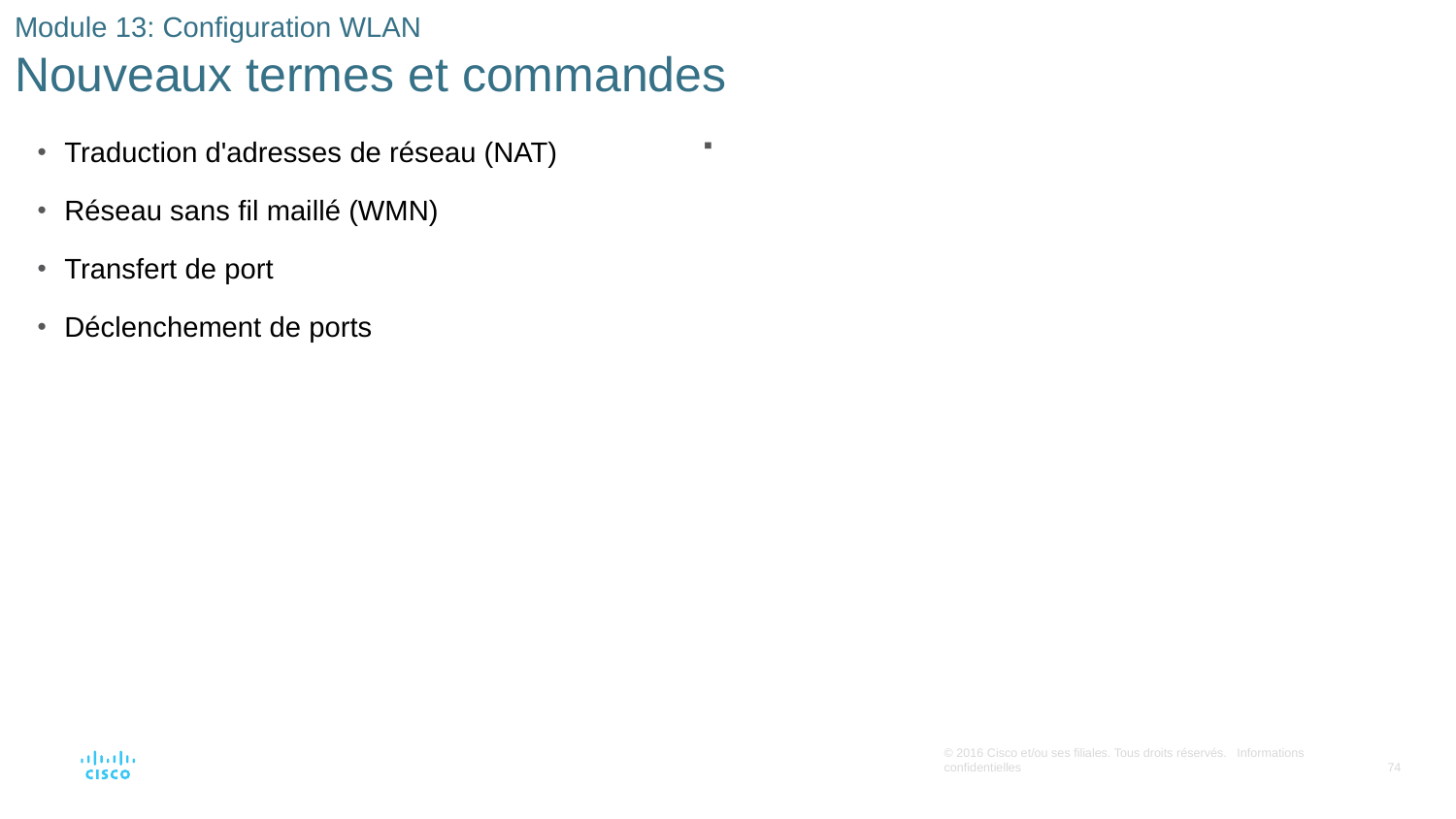

# Module 13: Configuration WLAN Nouveaux termes et commandes
Traduction d'adresses de réseau (NAT)
Réseau sans fil maillé (WMN)
Transfert de port
Déclenchement de ports